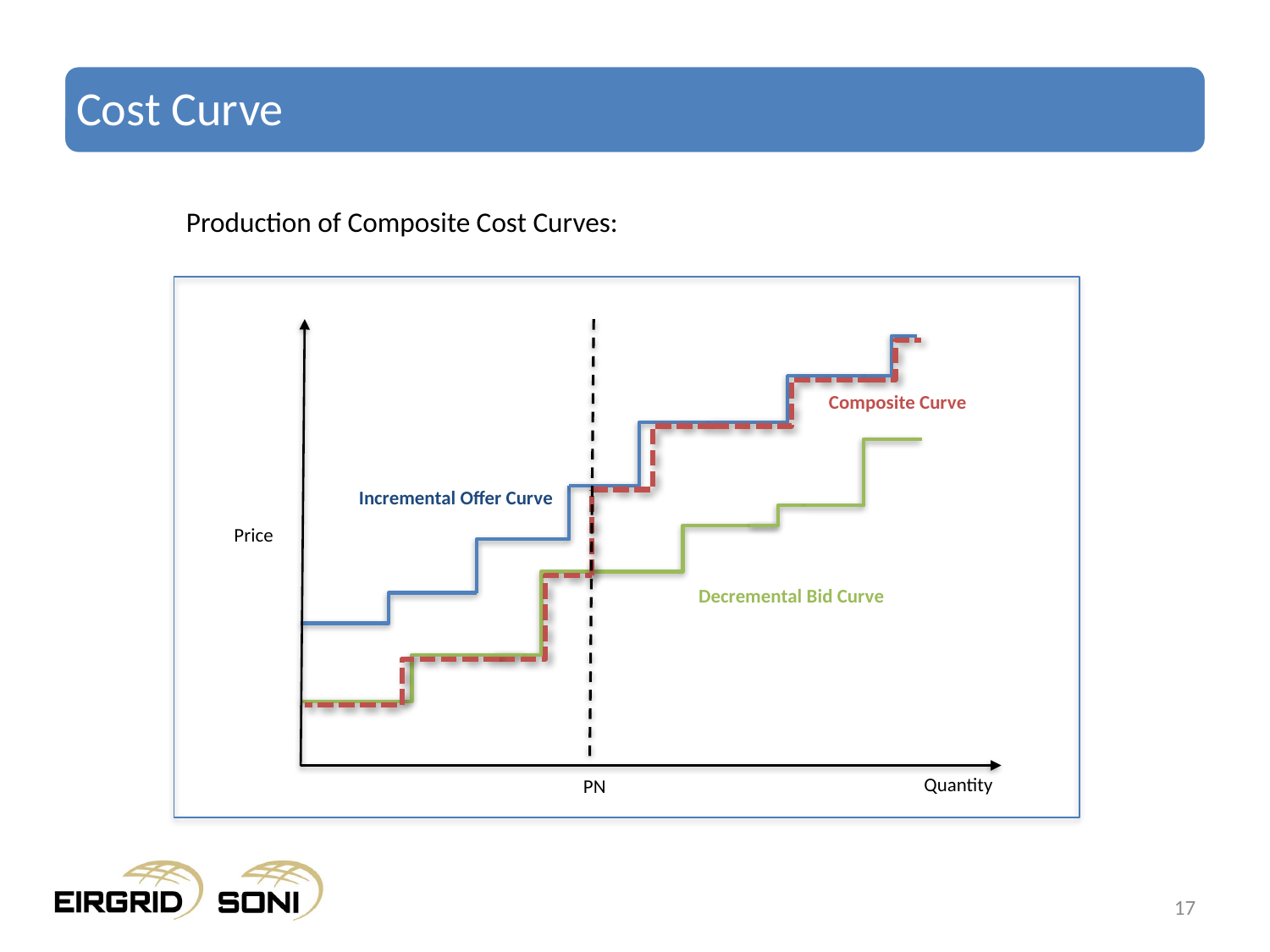

# Cost Curve
Production of Composite Cost Curves:

Composite Curve
Incremental Offer Curve
Price
Decremental Bid Curve
Quantity
PN
17